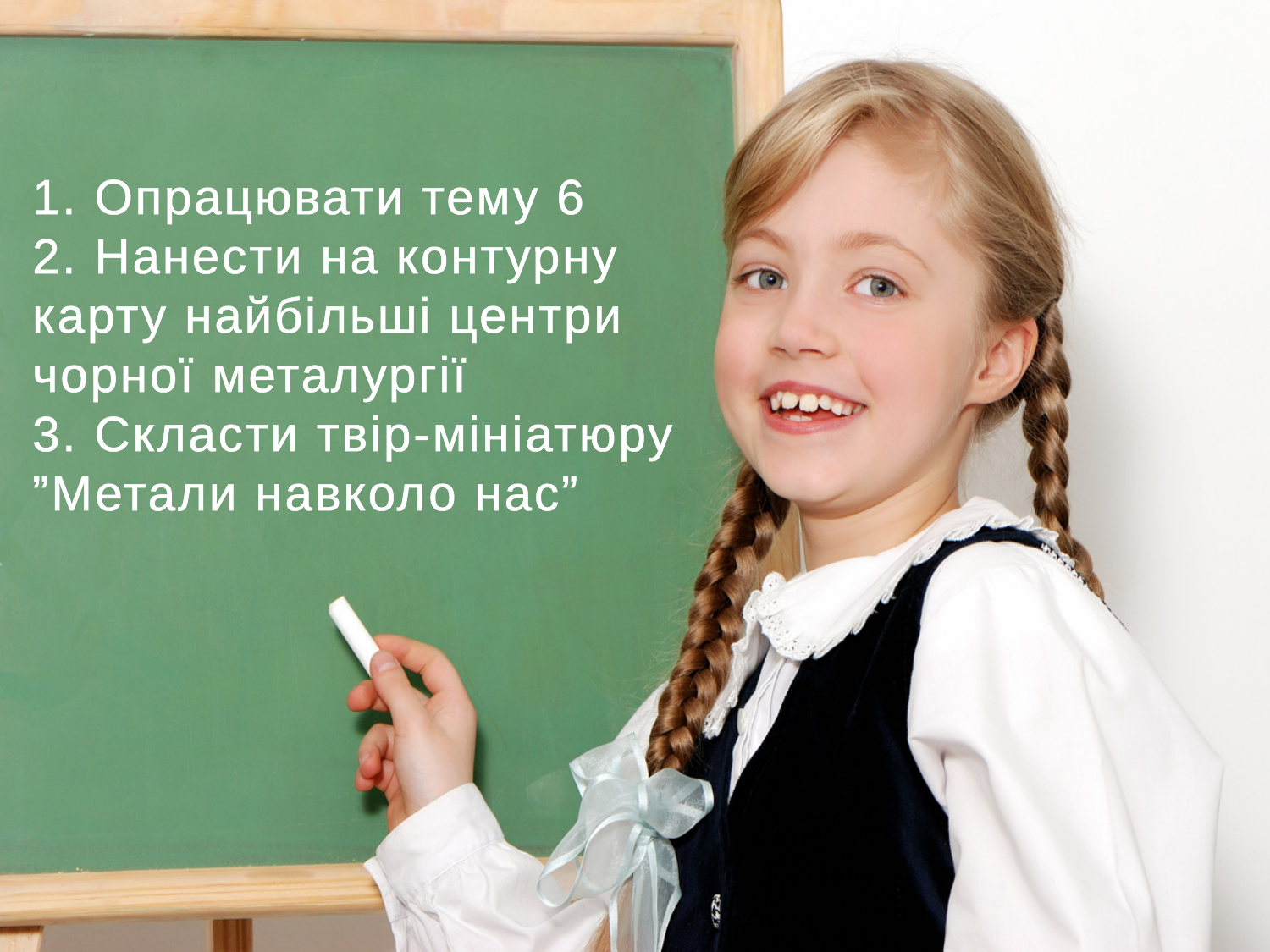

1. Опрацювати тему 6
2. Нанести на контурну карту найбільші центри чорної металургії
3. Скласти твір-мініатюру ”Метали навколо нас”